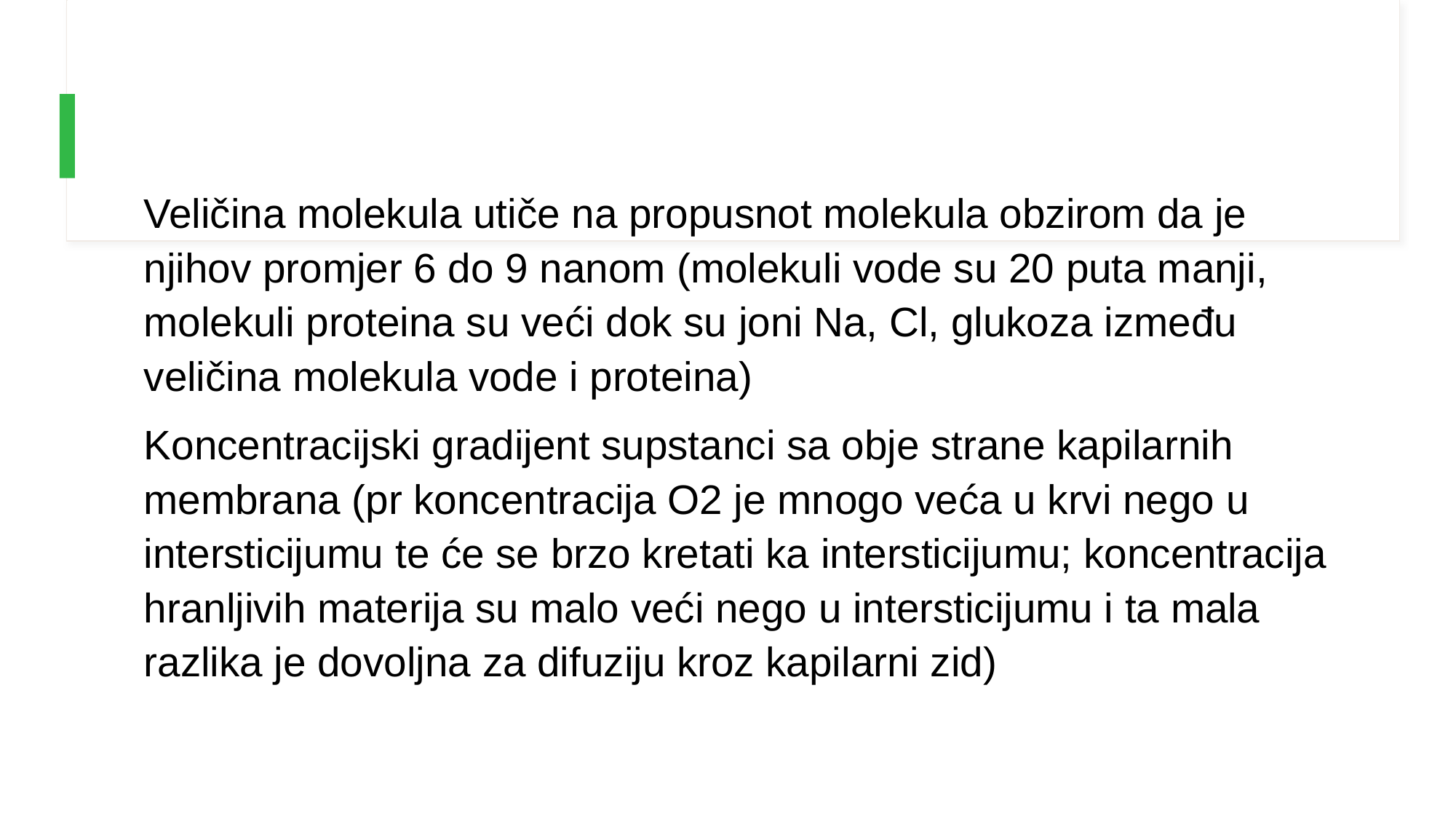

Veličina molekula utiče na propusnot molekula obzirom da je njihov promjer 6 do 9 nanom (molekuli vode su 20 puta manji, molekuli proteina su veći dok su joni Na, Cl, glukoza između veličina molekula vode i proteina)
Koncentracijski gradijent supstanci sa obje strane kapilarnih membrana (pr koncentracija O2 je mnogo veća u krvi nego u intersticijumu te će se brzo kretati ka intersticijumu; koncentracija hranljivih materija su malo veći nego u intersticijumu i ta mala razlika je dovoljna za difuziju kroz kapilarni zid)